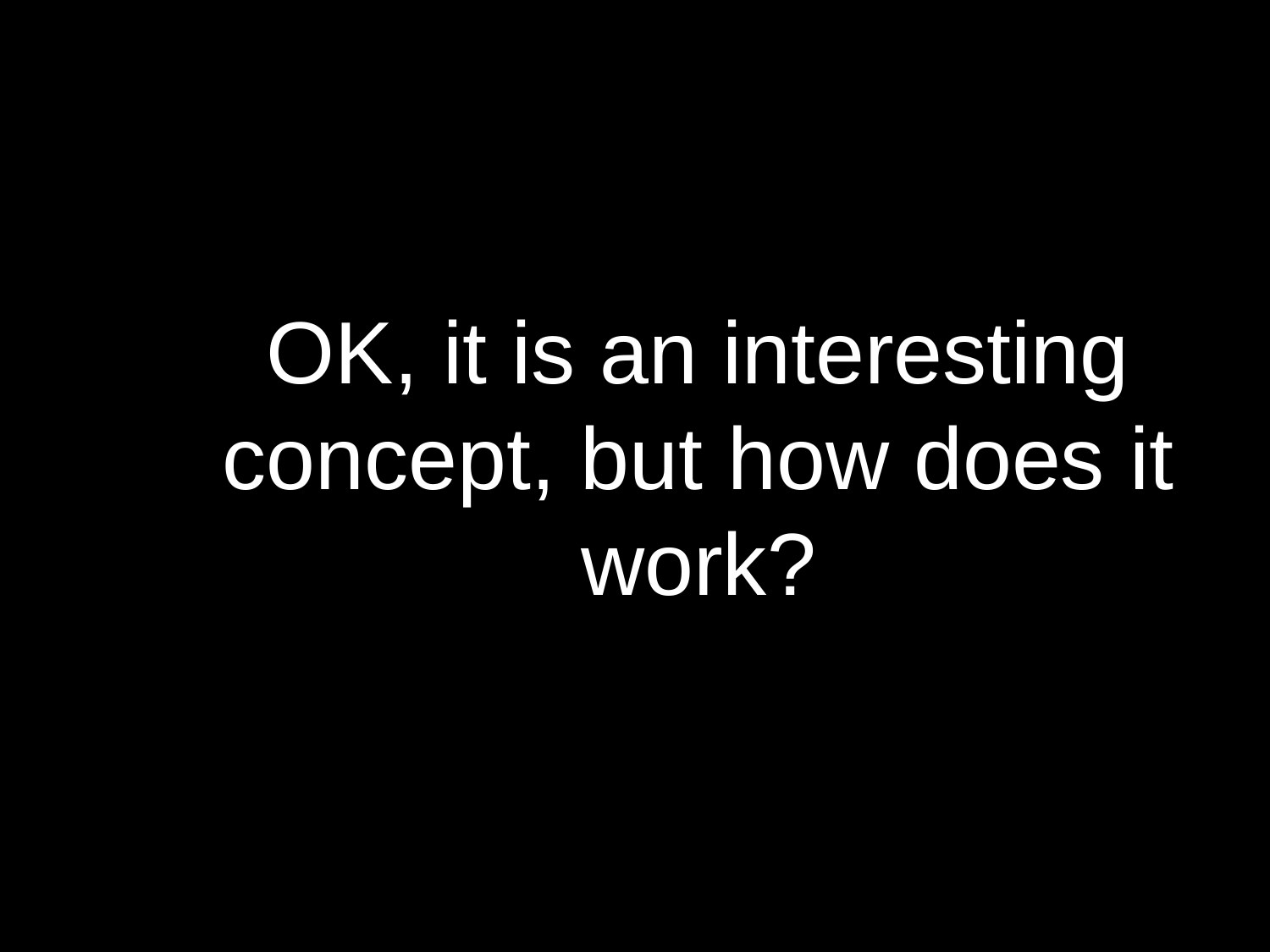

OK, it is an interesting concept, but how does it work?